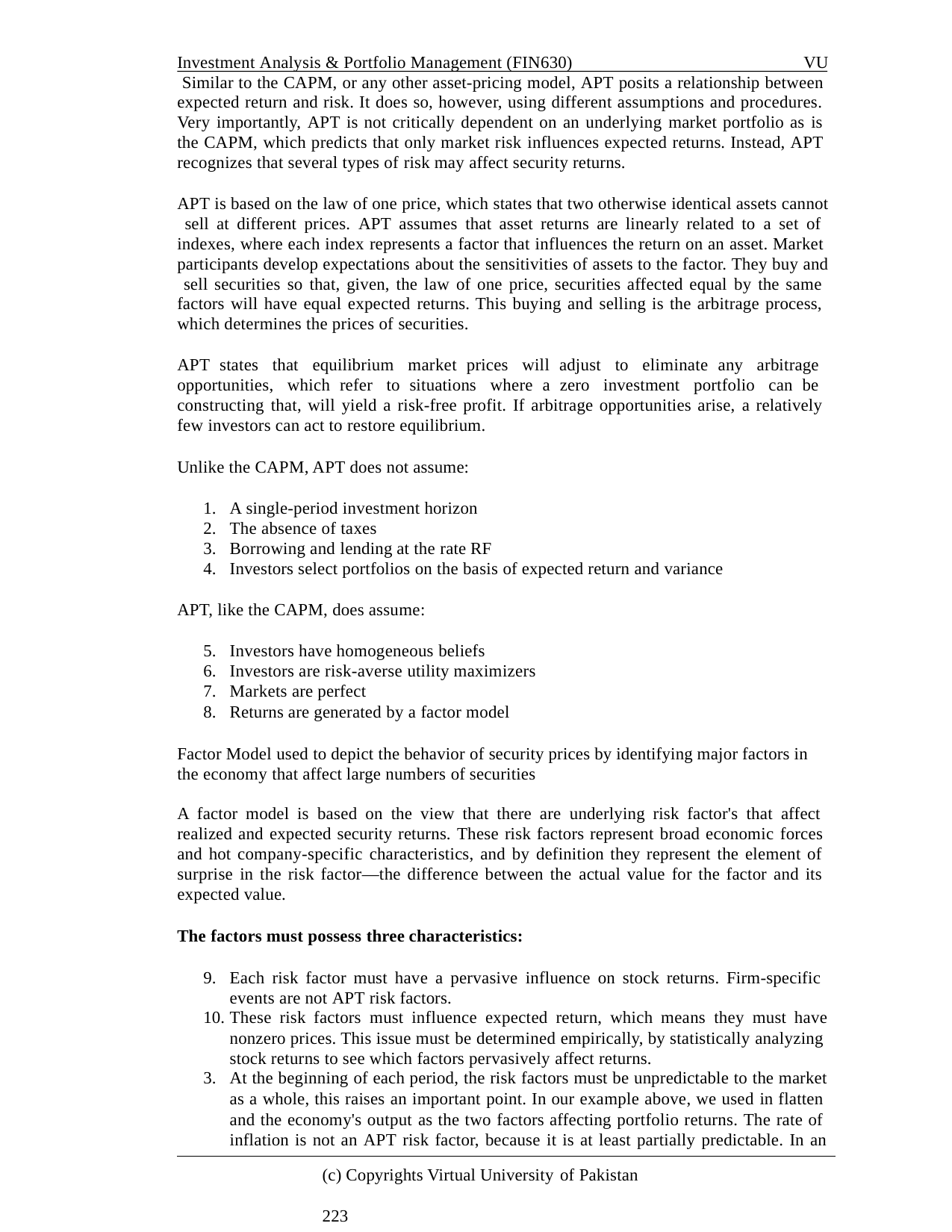

Investment Analysis & Portfolio Management (FIN630)	VU  Similar to the CAPM, or any other asset-pricing model, APT posits a relationship between  expected return and risk. It does so, however, using different assumptions and procedures.  Very importantly, APT is not critically dependent on an underlying market portfolio as is  the CAPM, which predicts that only market risk influences expected returns. Instead, APT  recognizes that several types of risk may affect security returns.

APT is based on the law of one price, which states that two otherwise identical assets cannot  sell at different prices. APT assumes that asset returns are linearly related to a set of  indexes, where each index represents a factor that influences the return on an asset. Market  participants develop expectations about the sensitivities of assets to the factor. They buy and  sell securities so that, given, the law of one price, securities affected equal by the same  factors will have equal expected returns. This buying and selling is the arbitrage process,  which determines the prices of securities.

APT states that equilibrium market prices will adjust to eliminate any arbitrage  opportunities, which refer to situations where a zero investment portfolio can be  constructing that, will yield a risk-free profit. If arbitrage opportunities arise, a relatively  few investors can act to restore equilibrium.

Unlike the CAPM, APT does not assume:

A single-period investment horizon
The absence of taxes
Borrowing and lending at the rate RF
Investors select portfolios on the basis of expected return and variance

APT, like the CAPM, does assume:

Investors have homogeneous beliefs
Investors are risk-averse utility maximizers
Markets are perfect
Returns are generated by a factor model

Factor Model used to depict the behavior of security prices by identifying major factors in  the economy that affect large numbers of securities

A factor model is based on the view that there are underlying risk factor's that affect  realized and expected security returns. These risk factors represent broad economic forces  and hot company-specific characteristics, and by definition they represent the element of  surprise in the risk factor—the difference between the actual value for the factor and its  expected value.

The factors must possess three characteristics:

Each risk factor must have a pervasive influence on stock returns. Firm-specific  events are not APT risk factors.
These risk factors must influence expected return, which means they must have
nonzero prices. This issue must be determined empirically, by statistically analyzing  stock returns to see which factors pervasively affect returns.
At the beginning of each period, the risk factors must be unpredictable to the market
as a whole, this raises an important point. In our example above, we used in flatten  and the economy's output as the two factors affecting portfolio returns. The rate of  inflation is not an APT risk factor, because it is at least partially predictable. In an
(c) Copyrights Virtual University of Pakistan	223